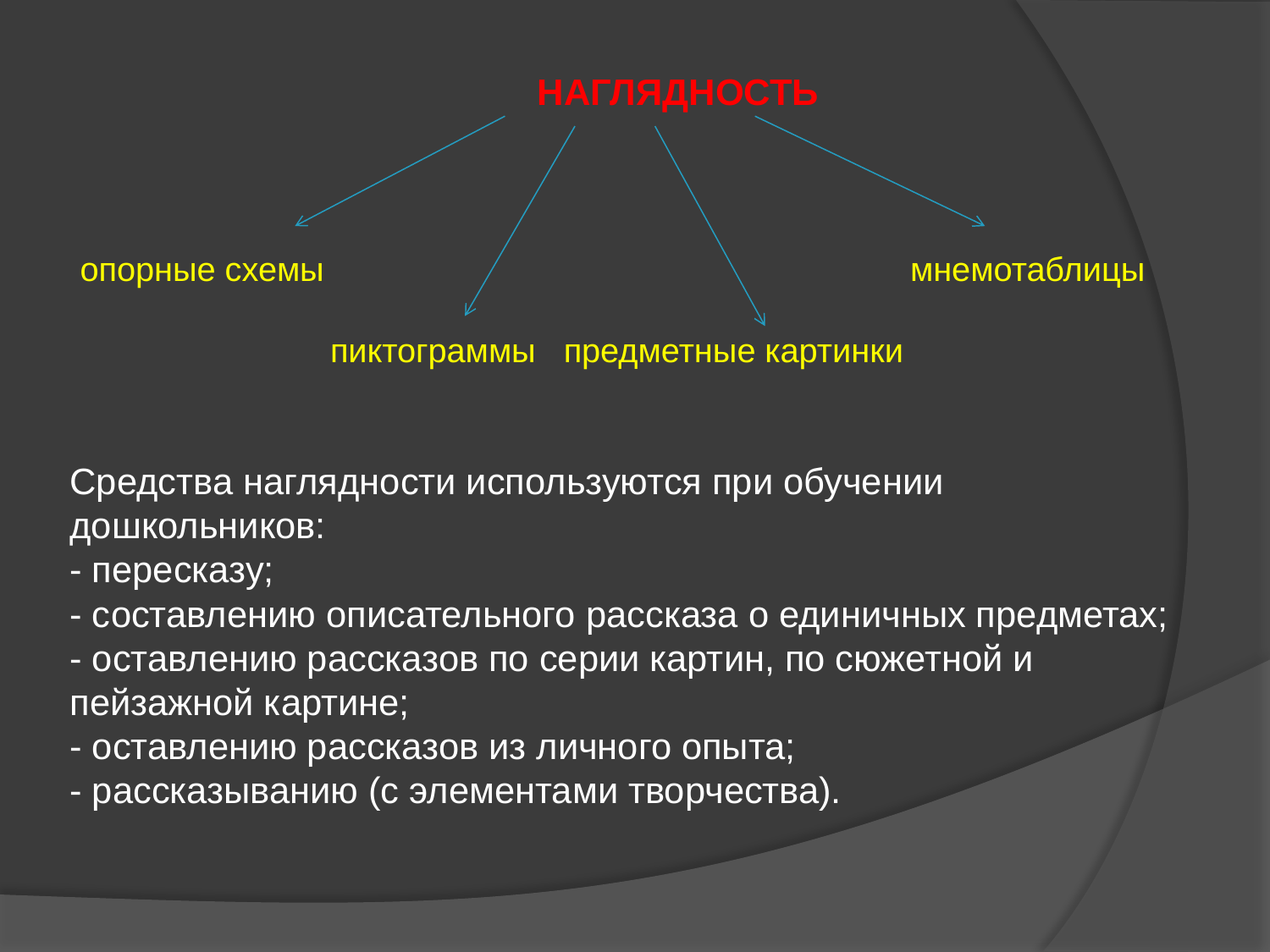

# НАГЛЯДНОСТЬ опорные схемы                                                               мнемотаблицы пиктограммы   предметные картинки Средства наглядности используются при обучении    дошкольников: - пересказу; - составлению описательного рассказа о единичных предметах; - оставлению рассказов по серии картин, по сюжетной и пейзажной картине; - оставлению рассказов из личного опыта; - рассказыванию (с элементами творчества).